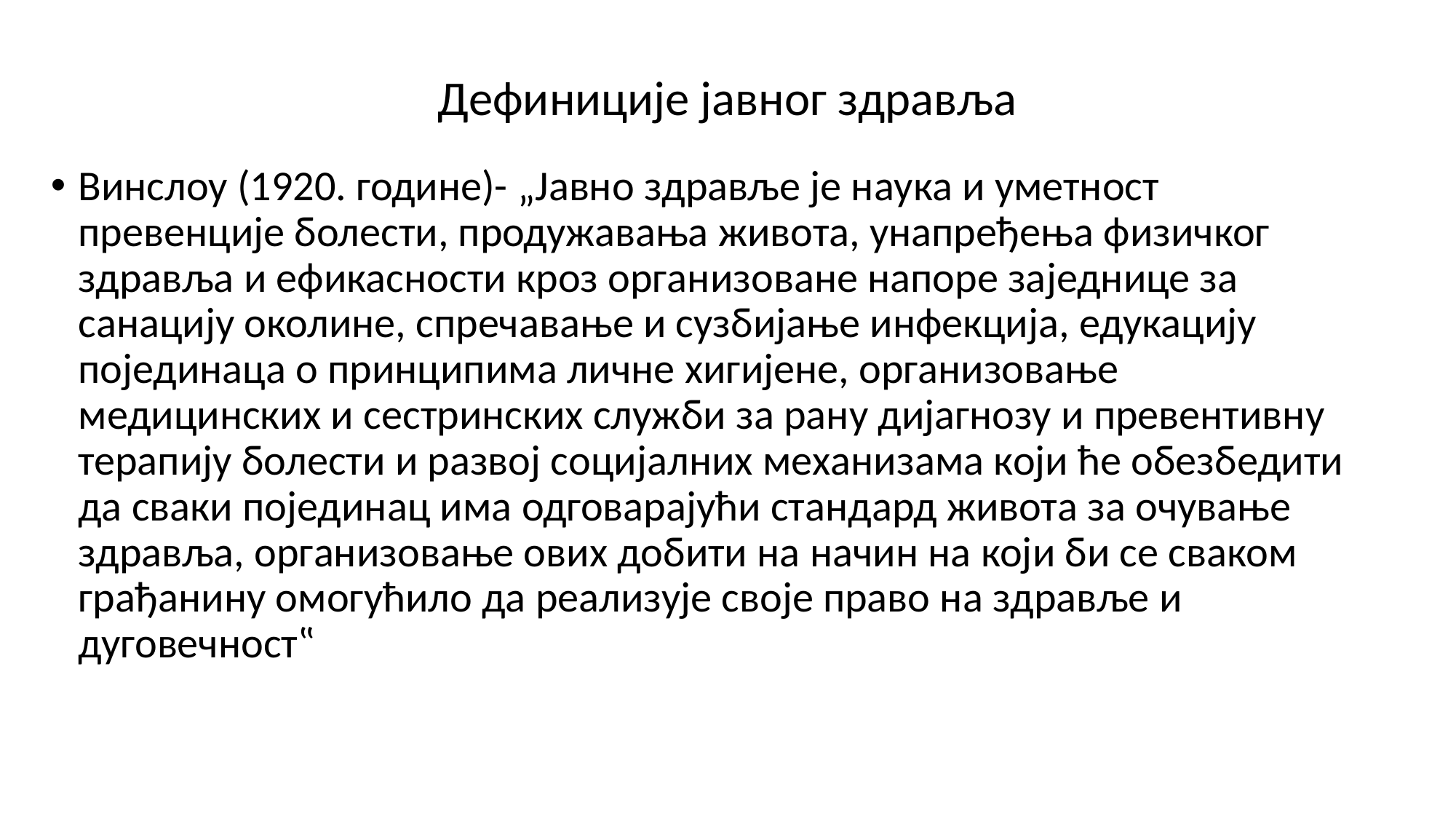

# Дефиниције јавног здравља
Винслоу (1920. године)- „Јавно здравље је наука и уметност превенције болести, продужавања живота, унапређења физичког здравља и ефикасности кроз организоване напоре заједнице за санацију околине, спречавање и сузбијање инфекција, едукацију појединаца о принципима личне хигијене, организовање медицинских и сестринских служби за рану дијагнозу и превентивну терапију болести и развој социјалних механизама који ће обезбедити да сваки појединац има одговарајући стандард живота за очување здравља, организовање ових добити на начин на који би се сваком грађанину омогућило да реализује своје право на здравље и дуговечност‟